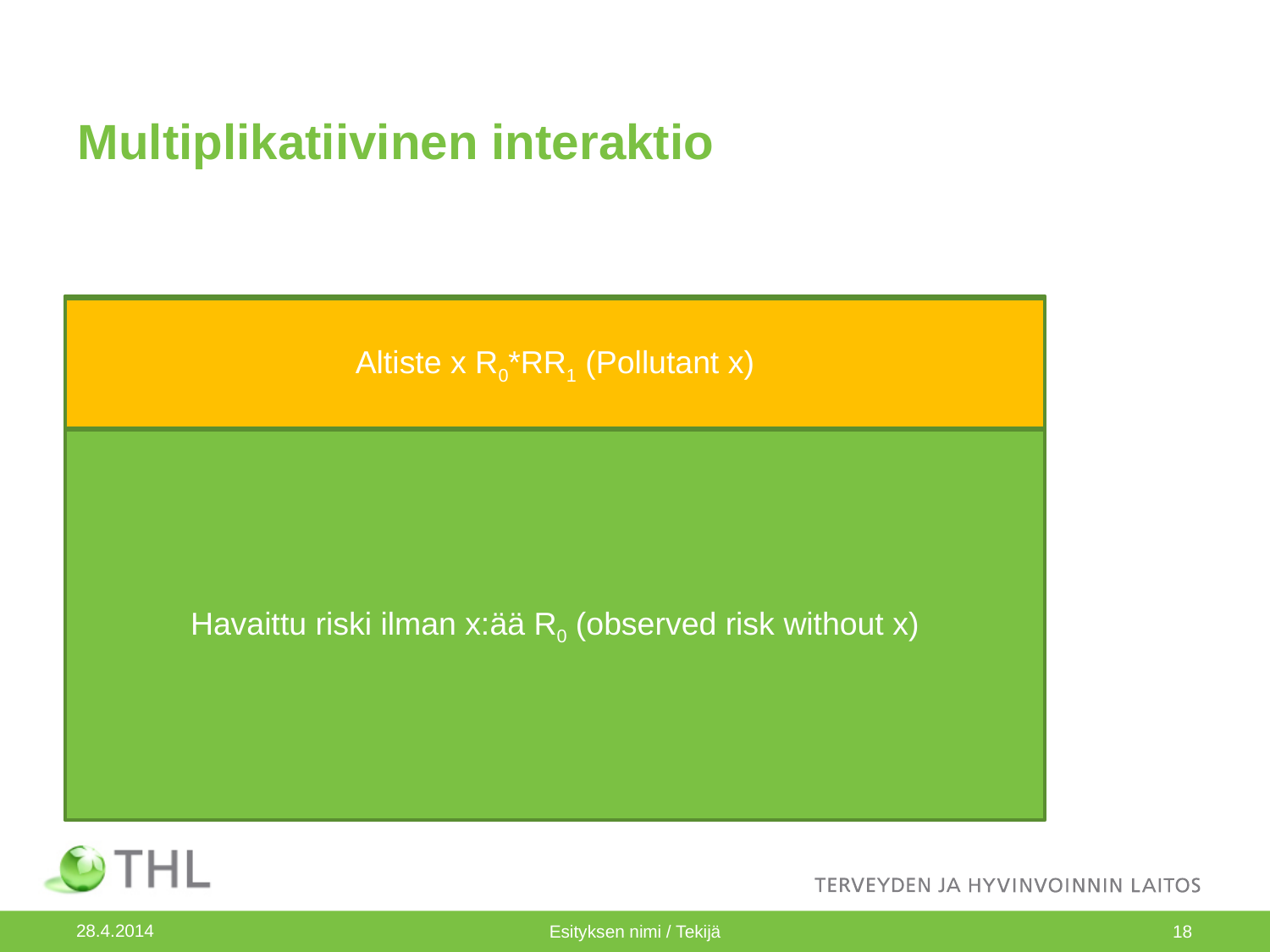

# Multiplikatiivinen interaktio
Altiste x R00*RR01*RR10 (Pollutant x)
Altiste x R0*RR1 (Pollutant x)
Taustariski R00 (background risk)
Altiste y
R00*RR01
(Pollutant y)
Havaittu riski ilman x:ää R0 (observed risk without x)
28.4.2014
Esityksen nimi / Tekijä
18